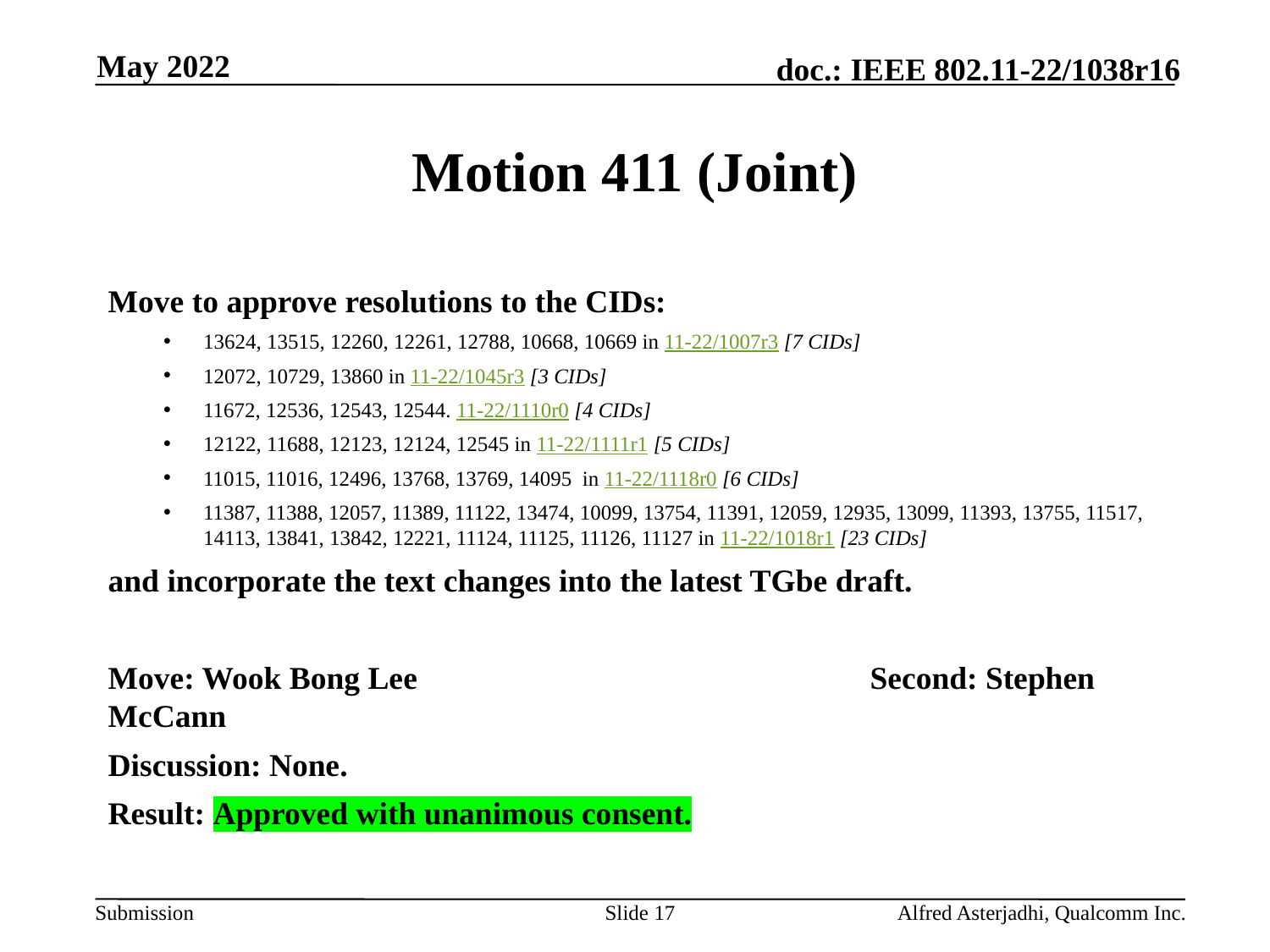

May 2022
# Motion 411 (Joint)
Move to approve resolutions to the CIDs:
13624, 13515, 12260, 12261, 12788, 10668, 10669 in 11-22/1007r3 [7 CIDs]
12072, 10729, 13860 in 11-22/1045r3 [3 CIDs]
11672, 12536, 12543, 12544. 11-22/1110r0 [4 CIDs]
12122, 11688, 12123, 12124, 12545 in 11-22/1111r1 [5 CIDs]
11015, 11016, 12496, 13768, 13769, 14095  in 11-22/1118r0 [6 CIDs]
11387, 11388, 12057, 11389, 11122, 13474, 10099, 13754, 11391, 12059, 12935, 13099, 11393, 13755, 11517, 14113, 13841, 13842, 12221, 11124, 11125, 11126, 11127 in 11-22/1018r1 [23 CIDs]
and incorporate the text changes into the latest TGbe draft.

Move: Wook Bong Lee				Second: Stephen McCann
Discussion: None.
Result: Approved with unanimous consent.

Slide 17
Alfred Asterjadhi, Qualcomm Inc.